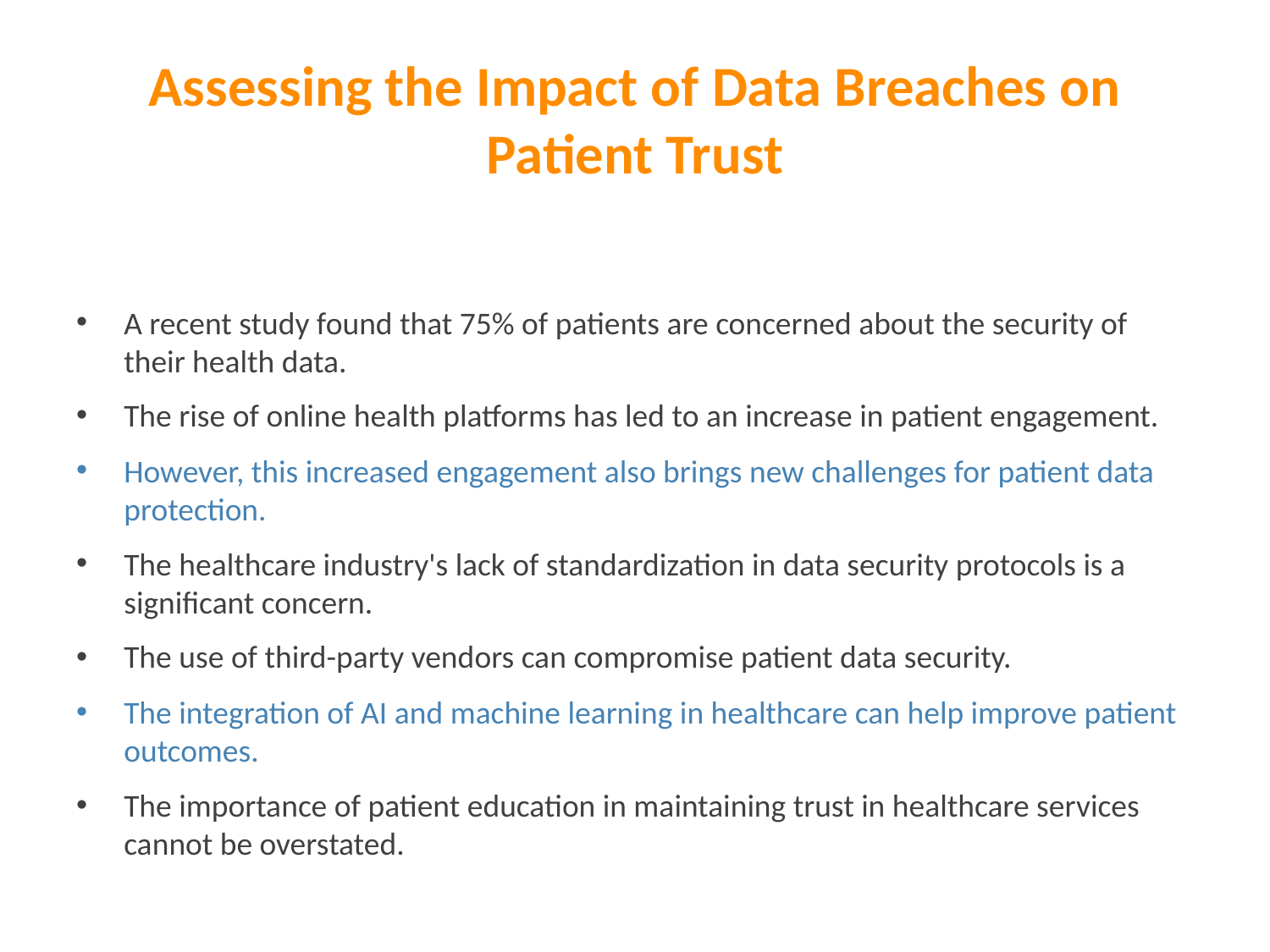

# Assessing the Impact of Data Breaches on Patient Trust

A recent study found that 75% of patients are concerned about the security of their health data.
The rise of online health platforms has led to an increase in patient engagement.
However, this increased engagement also brings new challenges for patient data protection.
The healthcare industry's lack of standardization in data security protocols is a significant concern.
The use of third-party vendors can compromise patient data security.
The integration of AI and machine learning in healthcare can help improve patient outcomes.
The importance of patient education in maintaining trust in healthcare services cannot be overstated.